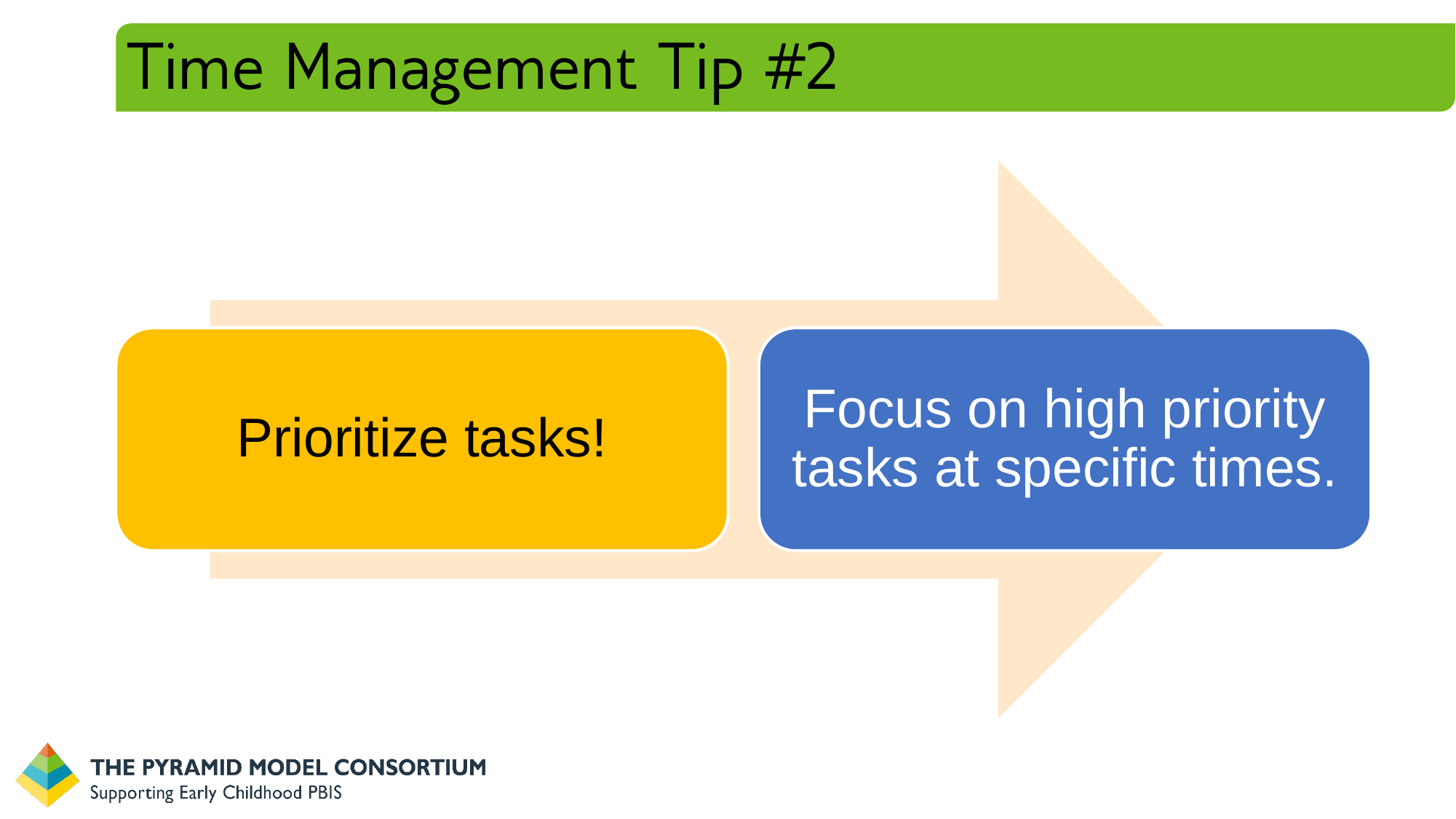

# Time Management Tip #2

Prioritize tasks!
Focus on high priority tasks at specific times.